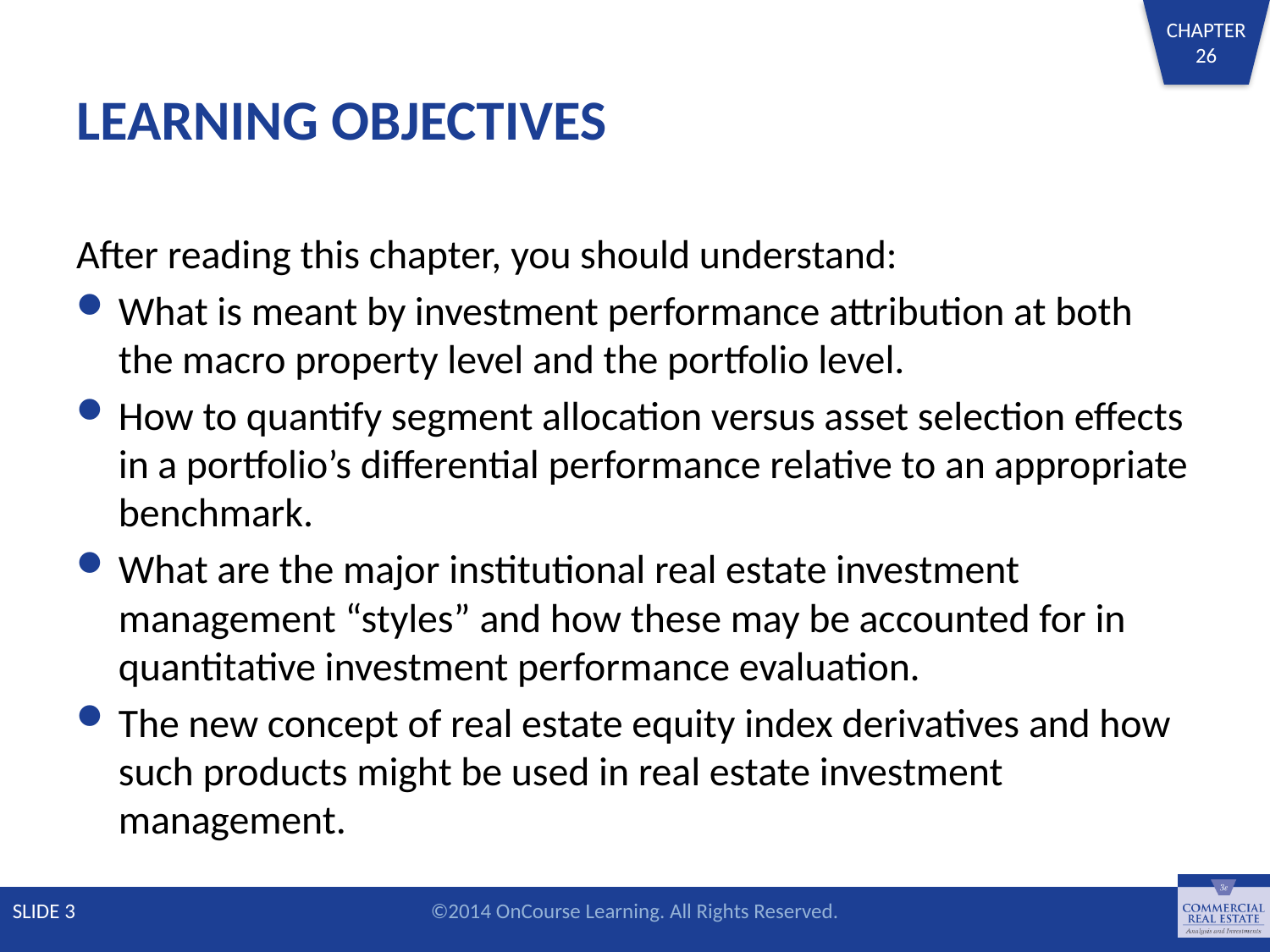

# LEARNING OBJECTIVES
After reading this chapter, you should understand:
What is meant by investment performance attribution at both the macro property level and the portfolio level.
How to quantify segment allocation versus asset selection effects in a portfolio’s differential performance relative to an appropriate benchmark.
What are the major institutional real estate investment management “styles” and how these may be accounted for in quantitative investment performance evaluation.
The new concept of real estate equity index derivatives and how such products might be used in real estate investment management.
SLIDE 3